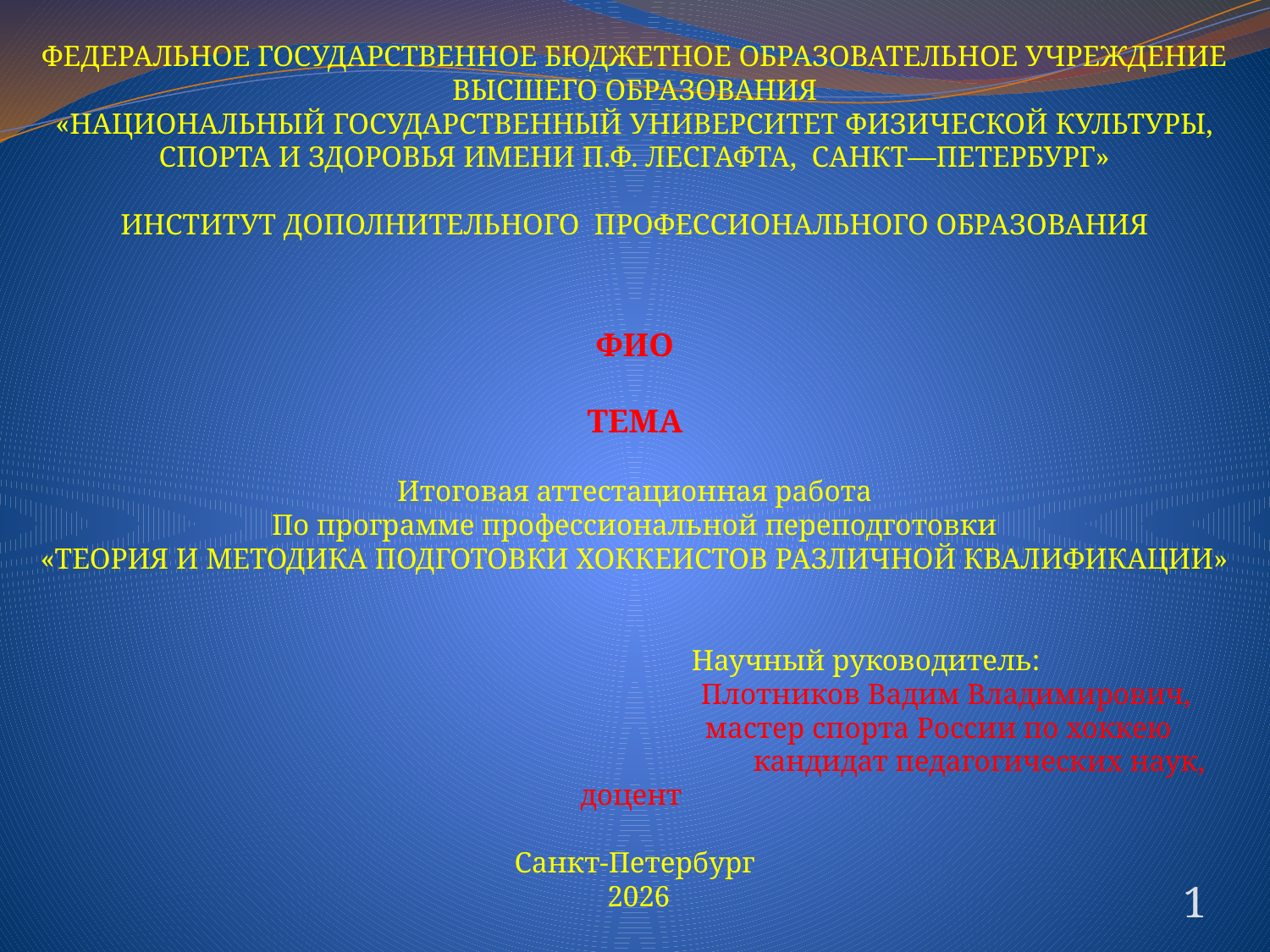

ФЕДЕРАЛЬНОЕ ГОСУДАРСТВЕННОЕ БЮДЖЕТНОЕ ОБРАЗОВАТЕЛЬНОЕ УЧРЕЖДЕНИЕ ВЫСШЕГО ОБРАЗОВАНИЯ
«НАЦИОНАЛЬНЫЙ ГОСУДАРСТВЕННЫЙ УНИВЕРСИТЕТ ФИЗИЧЕСКОЙ КУЛЬТУРЫ, СПОРТА И ЗДОРОВЬЯ ИМЕНИ П.Ф. ЛЕСГАФТА,  САНКТ—ПЕТЕРБУРГ»

ИНСТИТУТ ДОПОЛНИТЕЛЬНОГО  ПРОФЕССИОНАЛЬНОГО ОБРАЗОВАНИЯ

ФИО

ТЕМА

Итоговая аттестационная работа
По программе профессиональной переподготовки
«ТЕОРИЯ И МЕТОДИКА ПОДГОТОВКИ ХОККЕИСТОВ РАЗЛИЧНОЙ КВАЛИФИКАЦИИ»

                               		           Научный руководитель:
                                                                                    Плотников Вадим Владимирович,
                                                                                  мастер спорта России по хоккею
                                                                                             кандидат педагогических наук, доцент

Санкт-Петербург
 2026

1